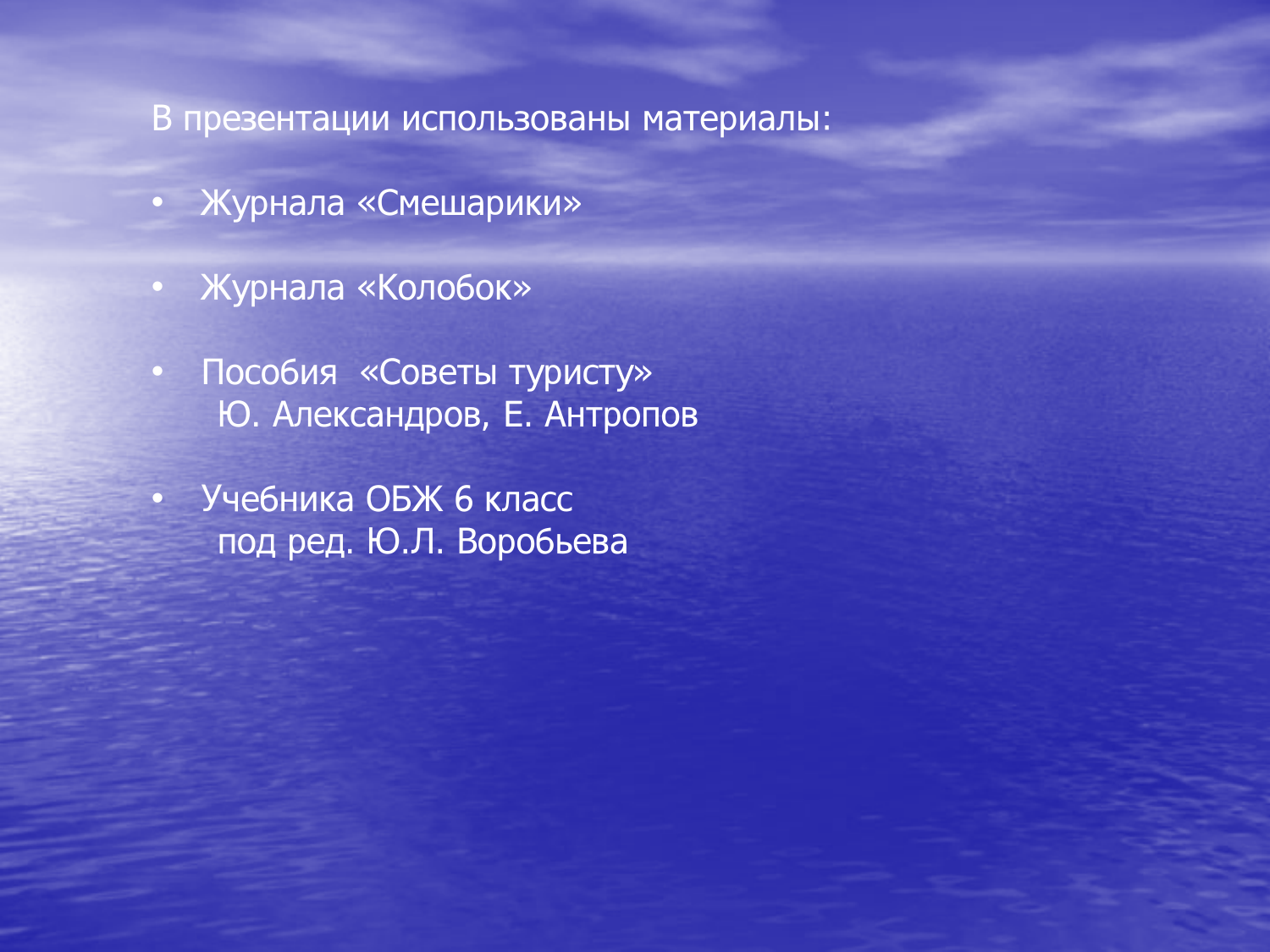

В презентации использованы материалы:

Журнала «Смешарики»

Журнала «Колобок»

Пособия  «Советы туристу»
      Ю. Александров, Е. Антропов

Учебника ОБЖ 6 класс
      под ред. Ю.Л. Воробьева